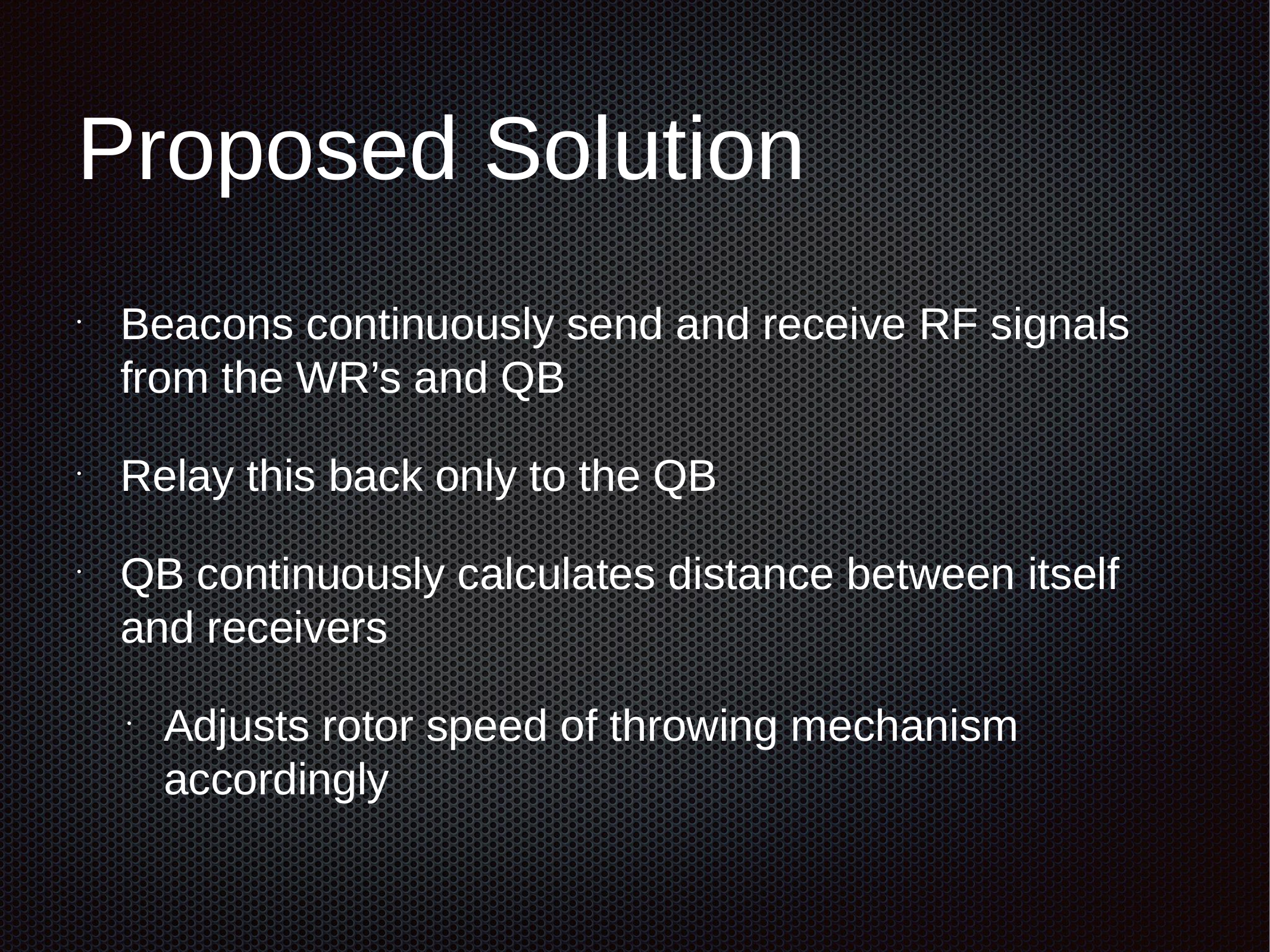

# Proposed Solution
Beacons continuously send and receive RF signals from the WR’s and QB
Relay this back only to the QB
QB continuously calculates distance between itself and receivers
Adjusts rotor speed of throwing mechanism accordingly